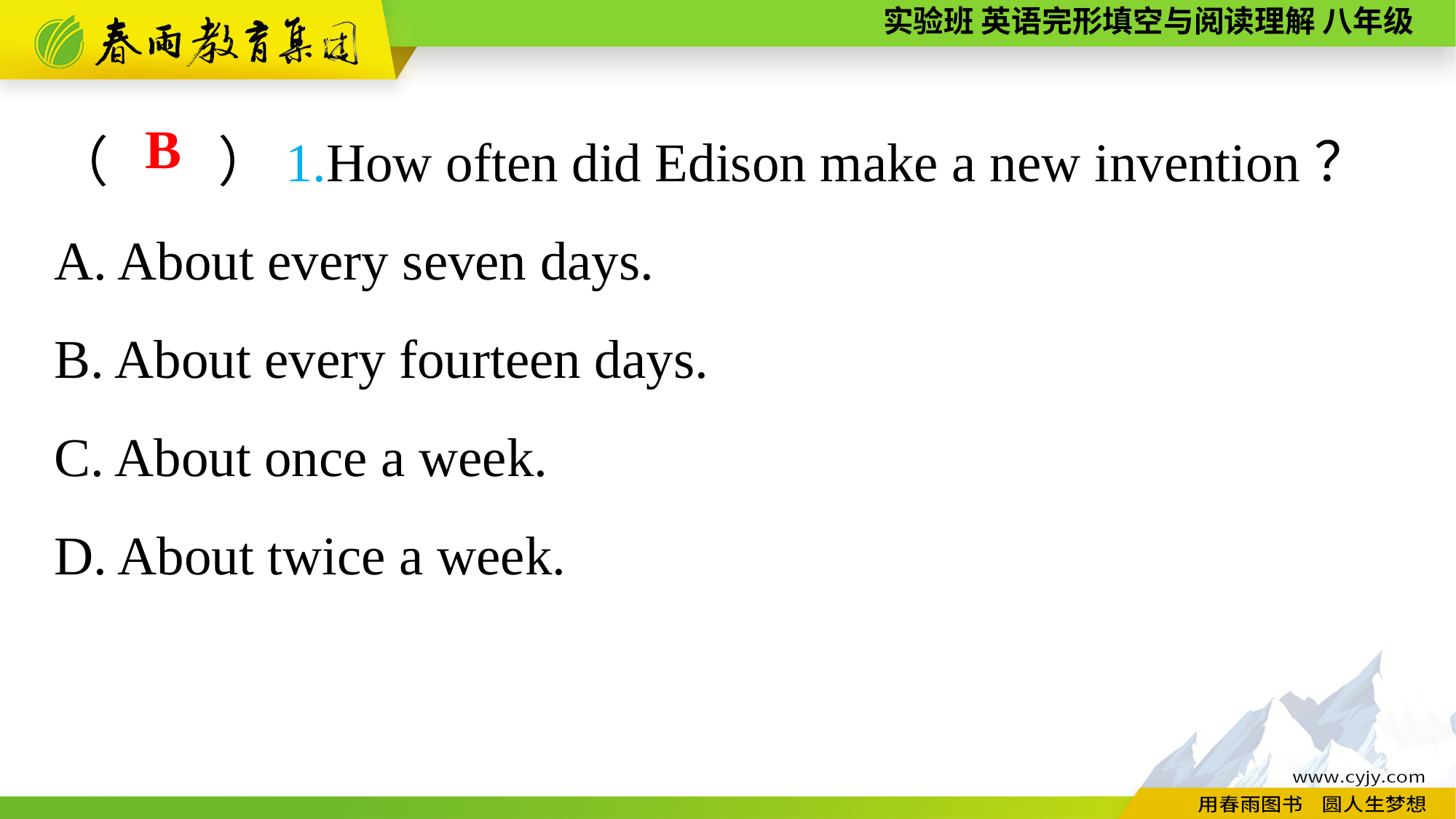

（　　）1.How often did Edison make a new invention？
A. About every seven days.
B. About every fourteen days.
C. About once a week.
D. About twice a week.
B